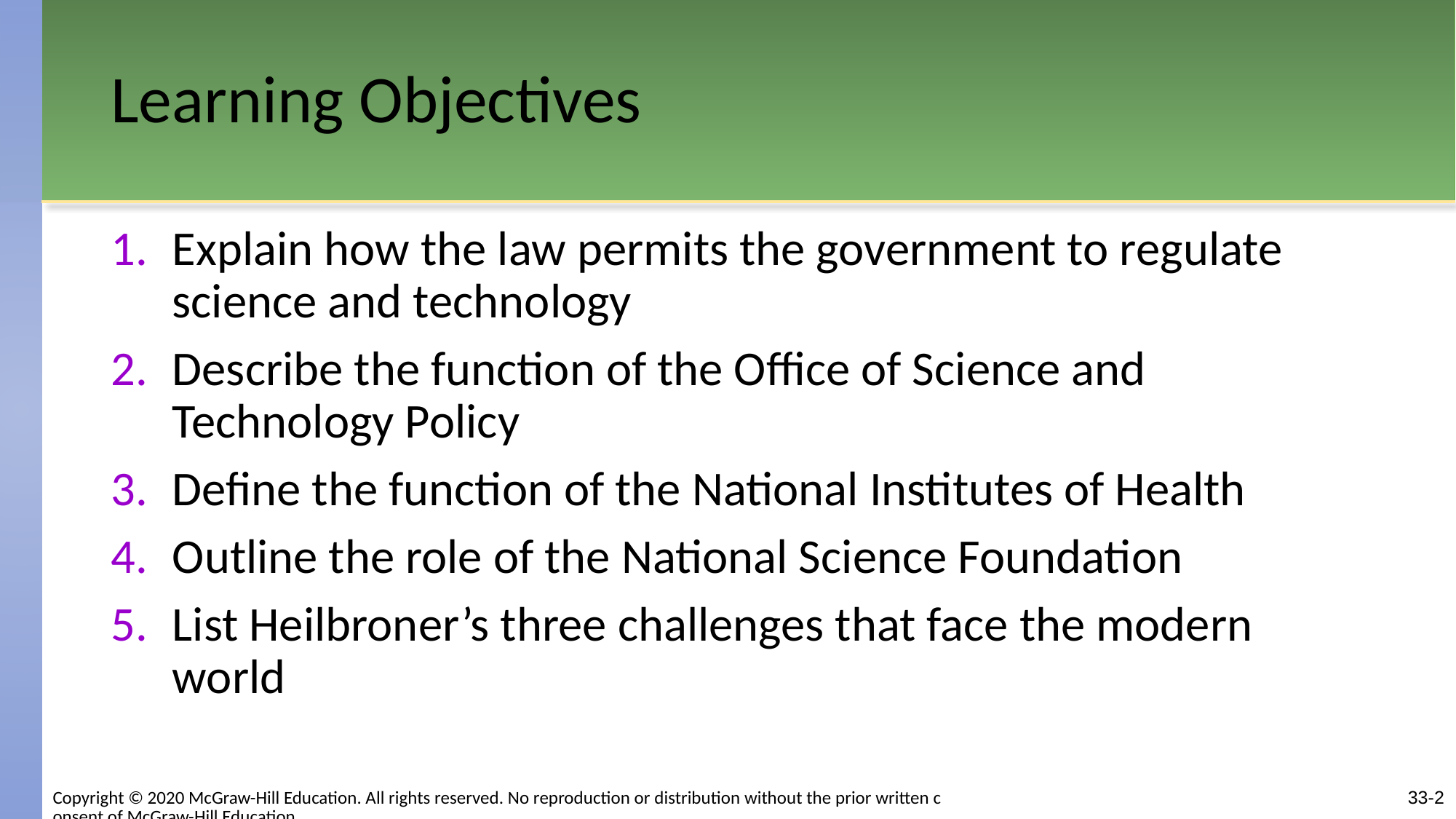

# Learning Objectives
Explain how the law permits the government to regulate science and technology
Describe the function of the Office of Science and Technology Policy
Define the function of the National Institutes of Health
Outline the role of the National Science Foundation
List Heilbroner’s three challenges that face the modern world
Copyright © 2020 McGraw-Hill Education. All rights reserved. No reproduction or distribution without the prior written consent of McGraw-Hill Education.
33-2